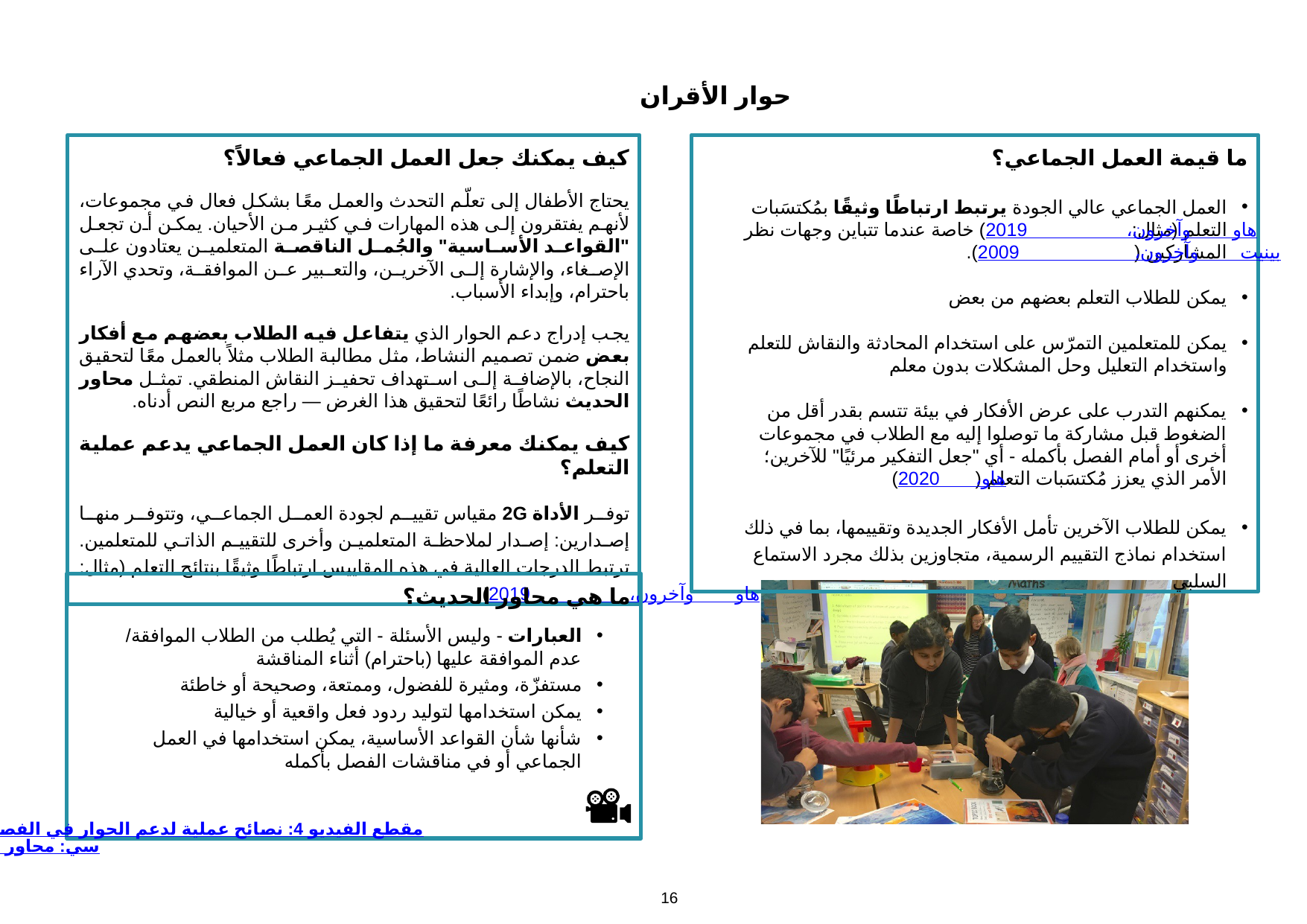

حوار الأقران
كيف يمكنك جعل العمل الجماعي فعالاً؟

يحتاج الأطفال إلى تعلّم التحدث والعمل معًا بشكل فعال في مجموعات، لأنهم يفتقرون إلى هذه المهارات في كثير من الأحيان. يمكن أن تجعل "القواعد الأساسية" والجُمل الناقصة المتعلمين يعتادون على الإصغاء، والإشارة إلى الآخرين، والتعبير عن الموافقة، وتحدي الآراء باحترام، وإبداء الأسباب.
يجب إدراج دعم الحوار الذي يتفاعل فيه الطلاب بعضهم مع أفكار بعض ضمن تصميم النشاط، مثل مطالبة الطلاب مثلاً بالعمل معًا لتحقيق النجاح، بالإضافة إلى استهداف تحفيز النقاش المنطقي. تمثل محاور الحديث نشاطًا رائعًا لتحقيق هذا الغرض — راجع مربع النص أدناه.
كيف يمكنك معرفة ما إذا كان العمل الجماعي يدعم عملية التعلم؟
توفر الأداة 2G مقياس تقييم لجودة العمل الجماعي، وتتوفر منها إصدارين: إصدار لملاحظة المتعلمين وأخرى للتقييم الذاتي للمتعلمين. ترتبط الدرجات العالية في هذه المقاييس ارتباطًا وثيقًا بنتائج التعلم (مثال: هاو وآخرون، 2019).
ما قيمة العمل الجماعي؟

العمل الجماعي عالي الجودة يرتبط ارتباطًا وثيقًا بمُكتسَبات التعلم (مثال: هاو وآخرون، 2019) خاصة عندما تتباين وجهات نظر المشاركين (بينيت وآخرون، 2009).

يمكن للطلاب التعلم بعضهم من بعض

يمكن للمتعلمين التمرّس على استخدام المحادثة والنقاش للتعلم واستخدام التعليل وحل المشكلات بدون معلم

يمكنهم التدرب على عرض الأفكار في بيئة تتسم بقدر أقل من الضغوط قبل مشاركة ما توصلوا إليه مع الطلاب في مجموعات أخرى أو أمام الفصل بأكمله - أي "جعل التفكير مرئيًا" للآخرين؛ الأمر الذي يعزز مُكتسَبات التعلم (هاو، 2020)

يمكن للطلاب الآخرين تأمل الأفكار الجديدة وتقييمها، بما في ذلك استخدام نماذج التقييم الرسمية، متجاوزين بذلك مجرد الاستماع السلبي
ما هي محاور الحديث؟

العبارات - وليس الأسئلة - التي يُطلب من الطلاب الموافقة/ عدم الموافقة عليها (باحترام) أثناء المناقشة
مستفزّة، ومثيرة للفضول، وممتعة، وصحيحة أو خاطئة
يمكن استخدامها لتوليد ردود فعل واقعية أو خيالية
شأنها شأن القواعد الأساسية، يمكن استخدامها في العمل الجماعي أو في مناقشات الفصل بأكمله

 مقطع الفيديو 4: نصائح عملية لدعم الحوار في الفصل الدراسي: محاور الحديث

16